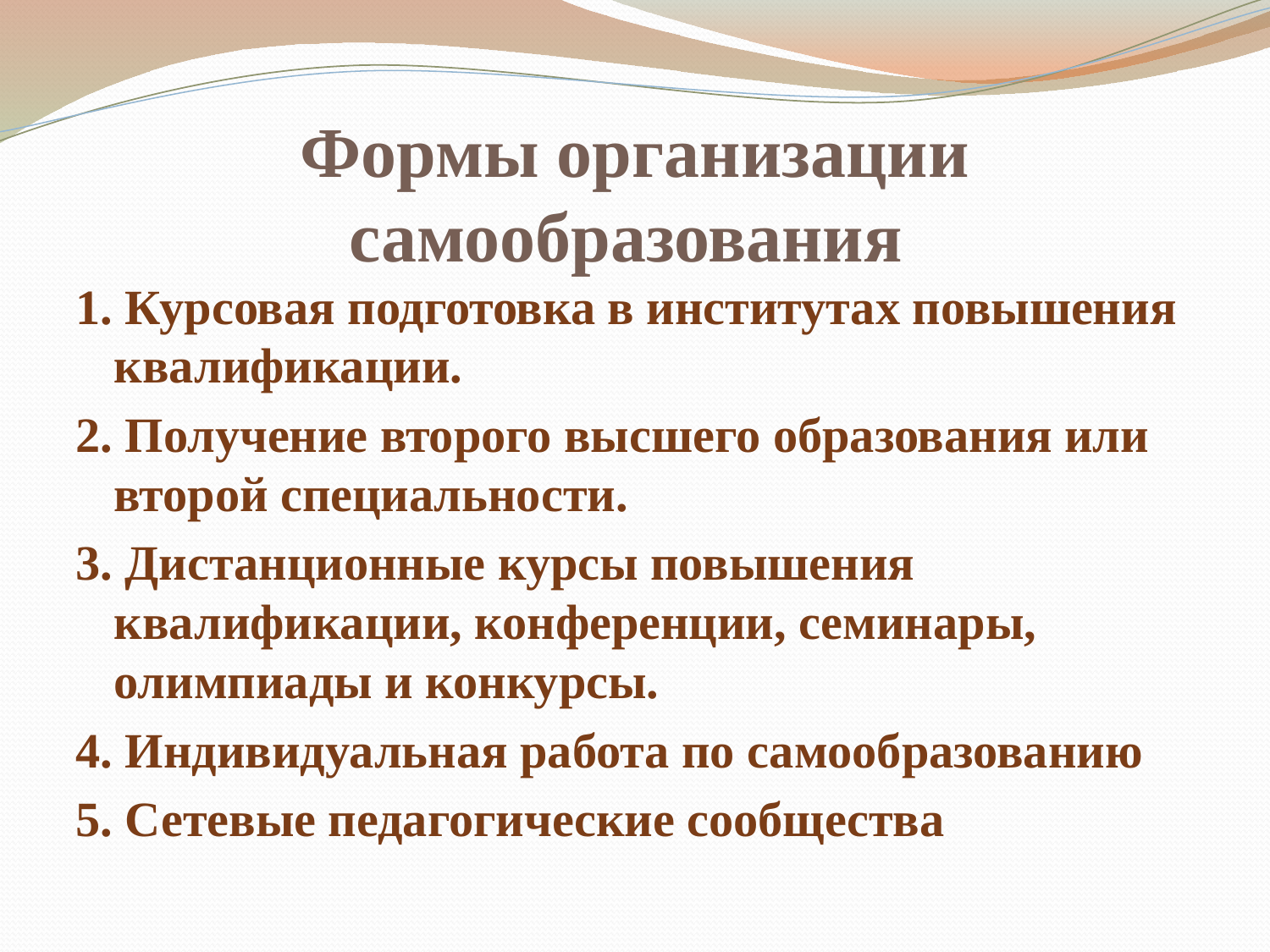

# Формы организации самообразования
1. Курсовая подготовка в институтах повышения квалификации.
2. Получение второго высшего образования или второй специальности.
3. Дистанционные курсы повышения квалификации, конференции, семинары, олимпиады и конкурсы.
4. Индивидуальная работа по самообразованию
5. Сетевые педагогические сообщества